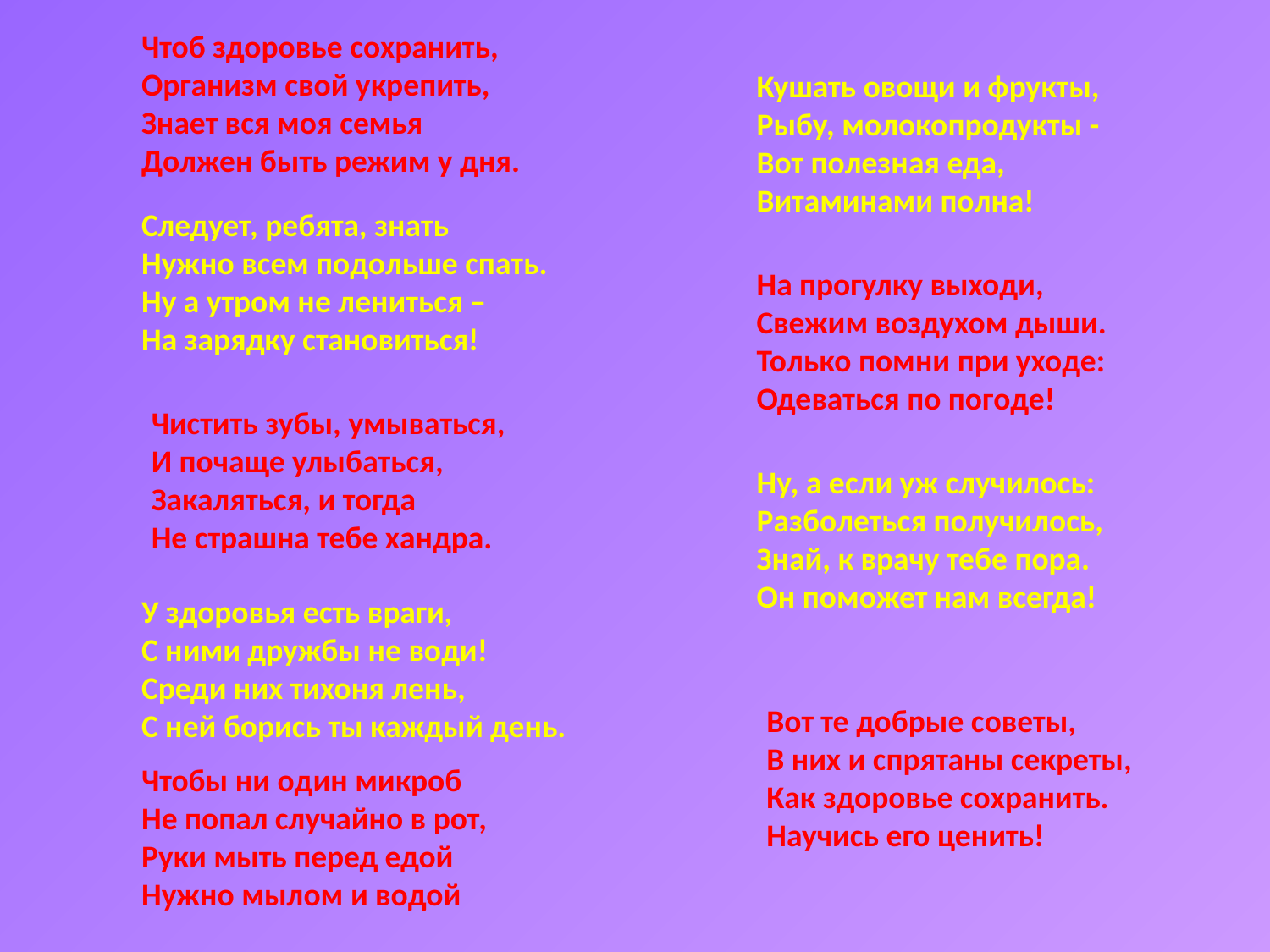

Чтоб здоровье сохранить,
Организм свой укрепить,
Знает вся моя семья
Должен быть режим у дня.
Кушать овощи и фрукты,
Рыбу, молокопродукты -
Вот полезная еда,
Витаминами полна!
Следует, ребята, знать
Нужно всем подольше спать.
Ну а утром не лениться –
На зарядку становиться!
На прогулку выходи,
Свежим воздухом дыши.
Только помни при уходе:
Одеваться по погоде!
Чистить зубы, умываться,
И почаще улыбаться,
Закаляться, и тогда
Не страшна тебе хандра.
Ну, а если уж случилось:
Разболеться получилось,
Знай, к врачу тебе пора.
Он поможет нам всегда!
У здоровья есть враги,
С ними дружбы не води!
Среди них тихоня лень,
С ней борись ты каждый день.
Вот те добрые советы,
В них и спрятаны секреты,
Как здоровье сохранить.
Научись его ценить!
Чтобы ни один микроб
Не попал случайно в рот,
Руки мыть перед едой
Нужно мылом и водой